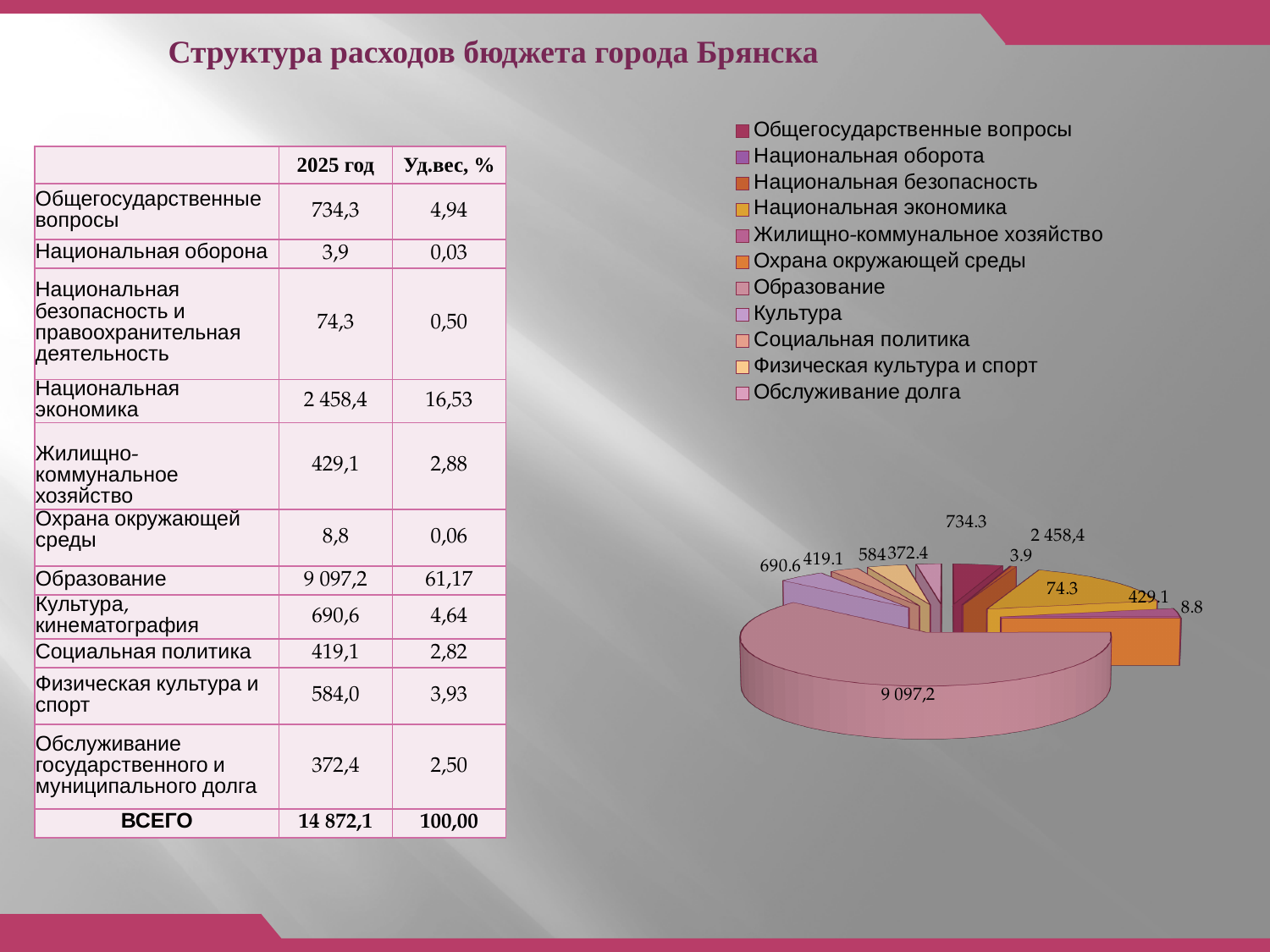

# Структура расходов бюджета города Брянска

[unsupported chart]

|  | 2025 год | Уд.вес, % |
| --- | --- | --- |
| Общегосударственные вопросы | 734,3 | 4,94 |
| Национальная оборона | 3,9 | 0,03 |
| Национальная безопасность и правоохранительная деятельность | 74,3 | 0,50 |
| Национальная экономика | 2 458,4 | 16,53 |
| Жилищно-коммунальное хозяйство | 429,1 | 2,88 |
| Охрана окружающей среды | 8,8 | 0,06 |
| Образование | 9 097,2 | 61,17 |
| Культура, кинематография | 690,6 | 4,64 |
| Социальная политика | 419,1 | 2,82 |
| Физическая культура и спорт | 584,0 | 3,93 |
| Обслуживание государственного и муниципального долга | 372,4 | 2,50 |
| ВСЕГО | 14 872,1 | 100,00 |